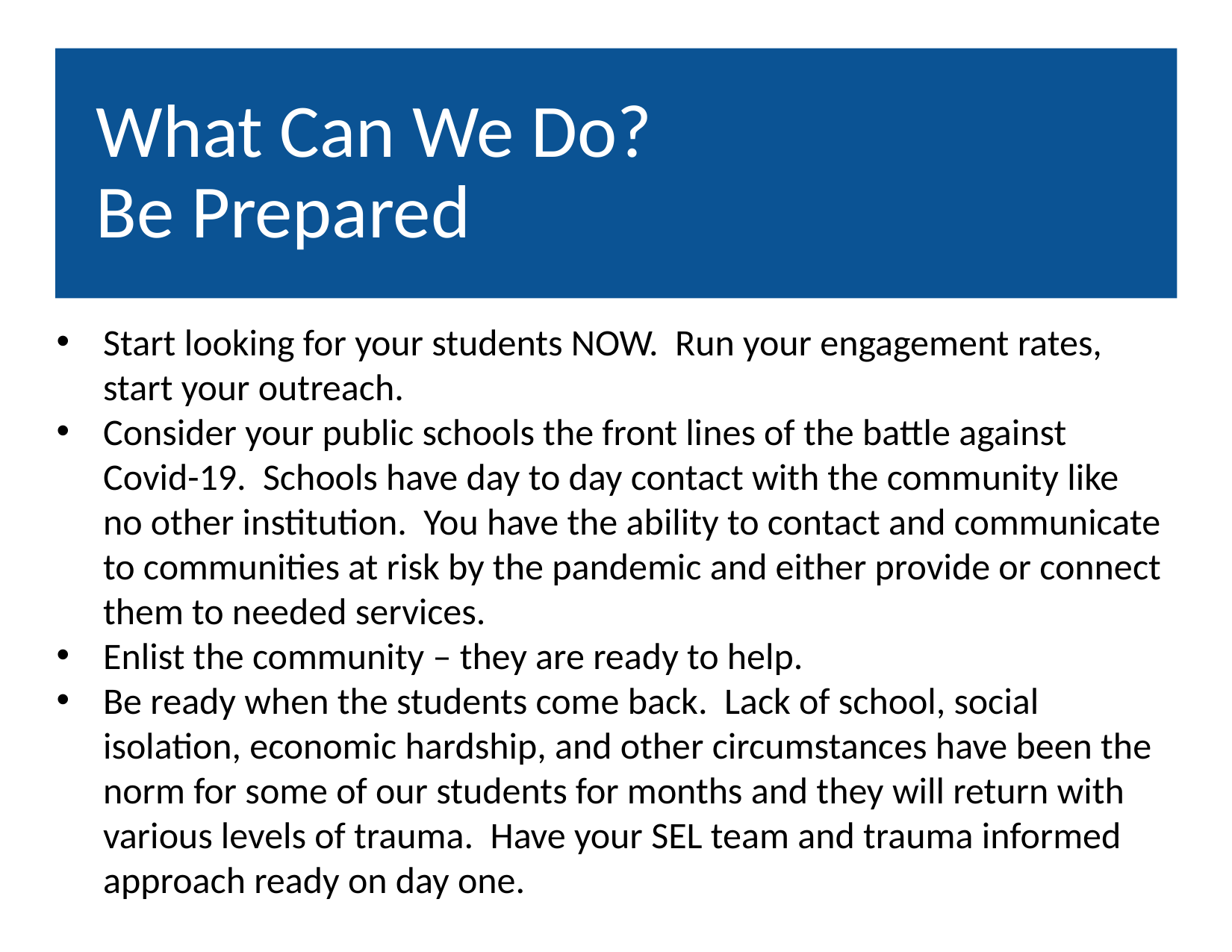

# What Can We Do? Be Prepared
Start looking for your students NOW.  Run your engagement rates, start your outreach.
Consider your public schools the front lines of the battle against Covid-19.  Schools have day to day contact with the community like no other institution.  You have the ability to contact and communicate to communities at risk by the pandemic and either provide or connect them to needed services.
Enlist the community – they are ready to help.
Be ready when the students come back.  Lack of school, social isolation, economic hardship, and other circumstances have been the norm for some of our students for months and they will return with various levels of trauma.  Have your SEL team and trauma informed approach ready on day one.